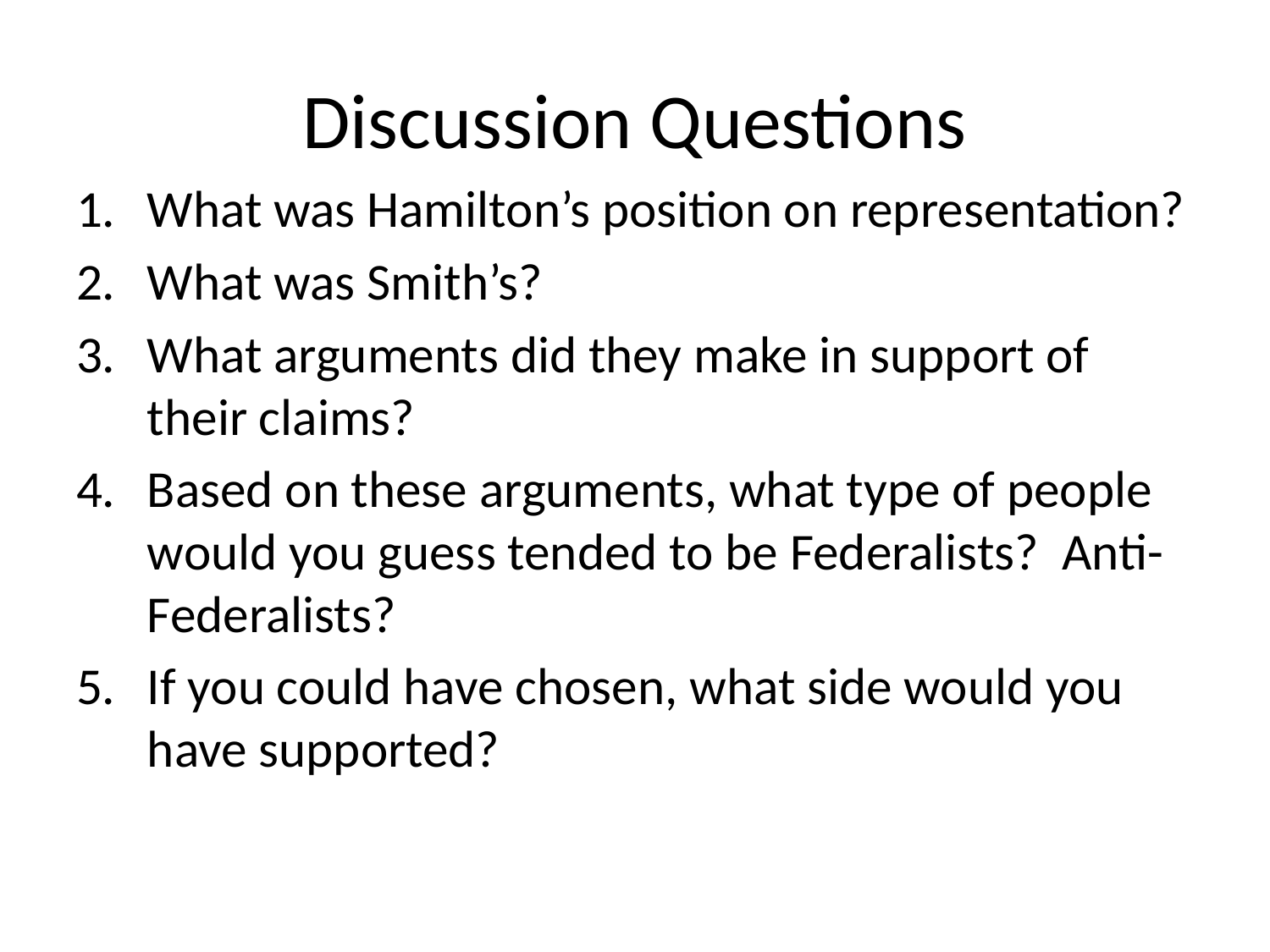

# Discussion Questions
What was Hamilton’s position on representation?
What was Smith’s?
What arguments did they make in support of their claims?
Based on these arguments, what type of people would you guess tended to be Federalists?  Anti-Federalists?
If you could have chosen, what side would you have supported?